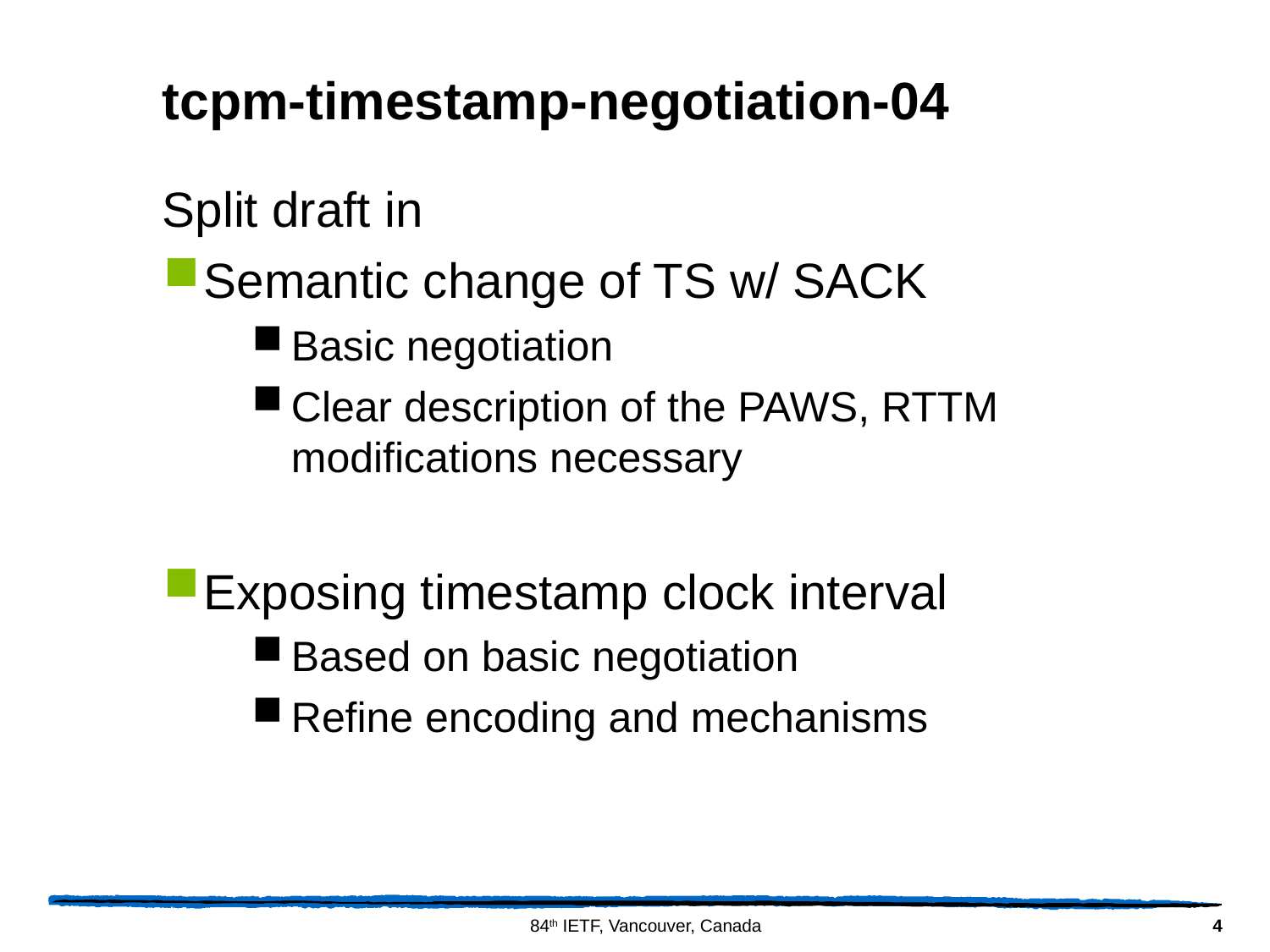

# tcpm-timestamp-negotiation-04
Split draft in
Semantic change of TS w/ SACK
Basic negotiation
Clear description of the PAWS, RTTM modifications necessary

Exposing timestamp clock interval
Based on basic negotiation
Refine encoding and mechanisms

4
84th IETF, Vancouver, Canada